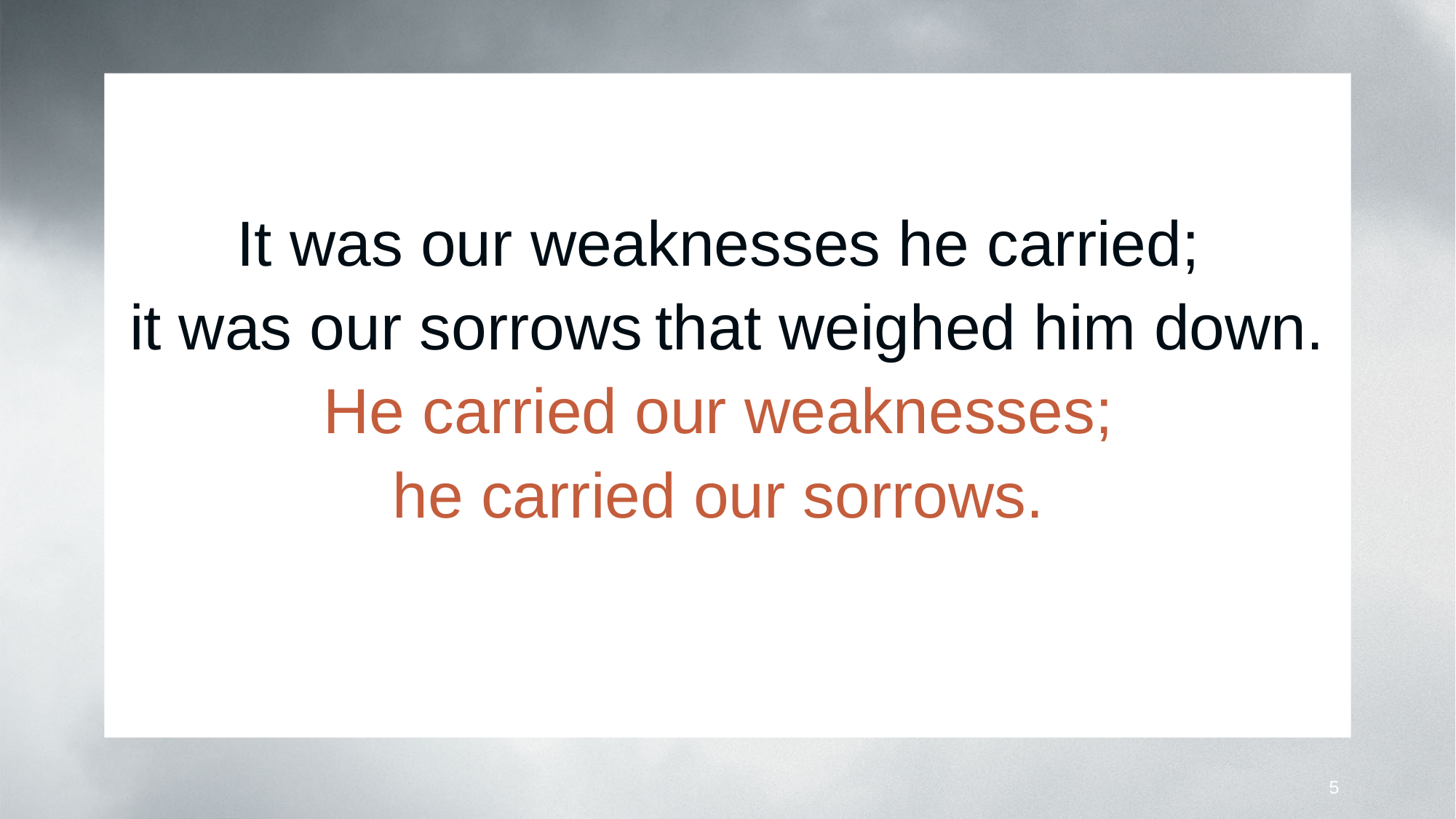

It was our weaknesses he carried;
it was our sorrows that weighed him down.
He carried our weaknesses;
he carried our sorrows.
5